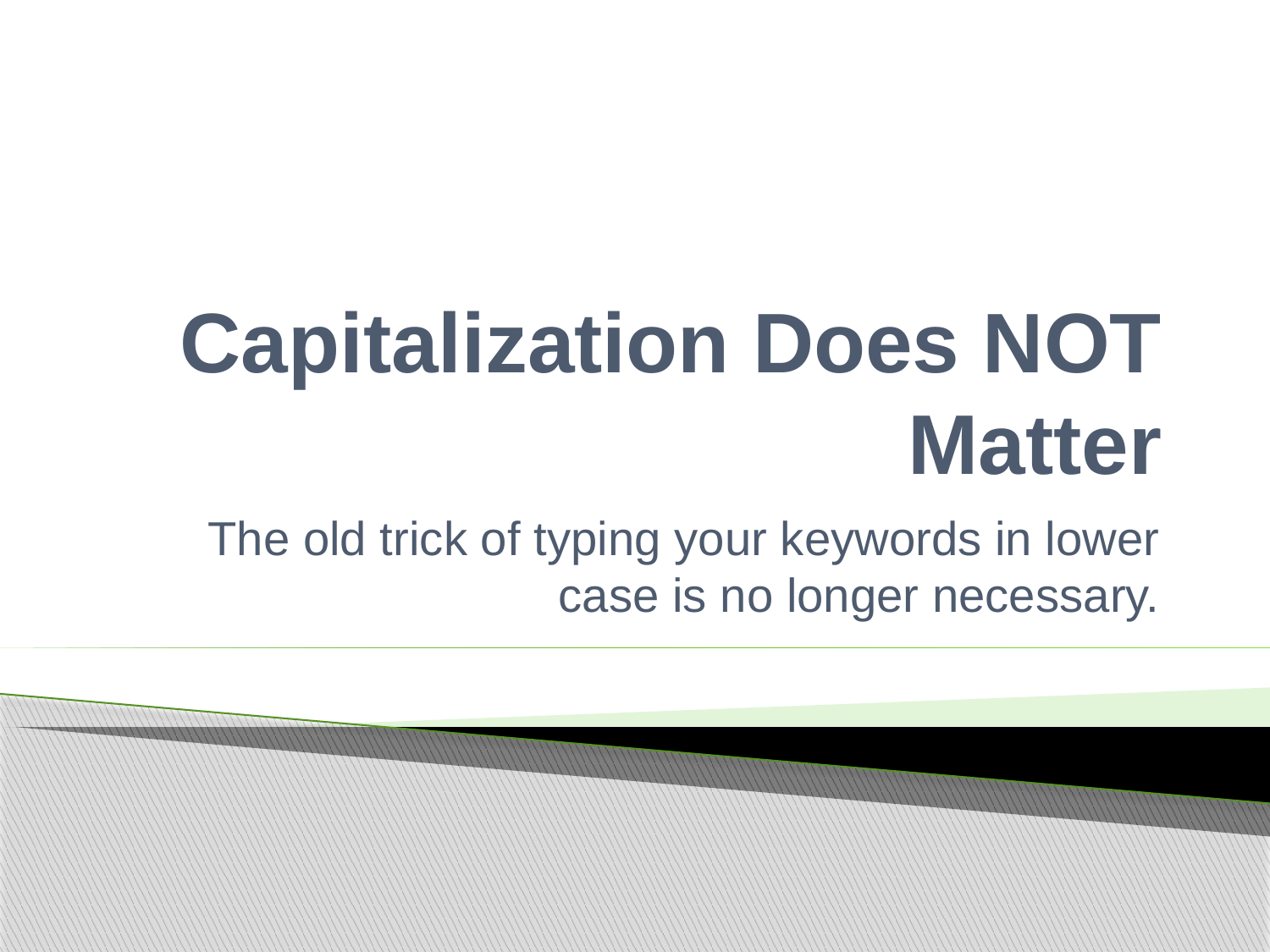

# Capitalization Does NOT Matter
The old trick of typing your keywords in lower case is no longer necessary.